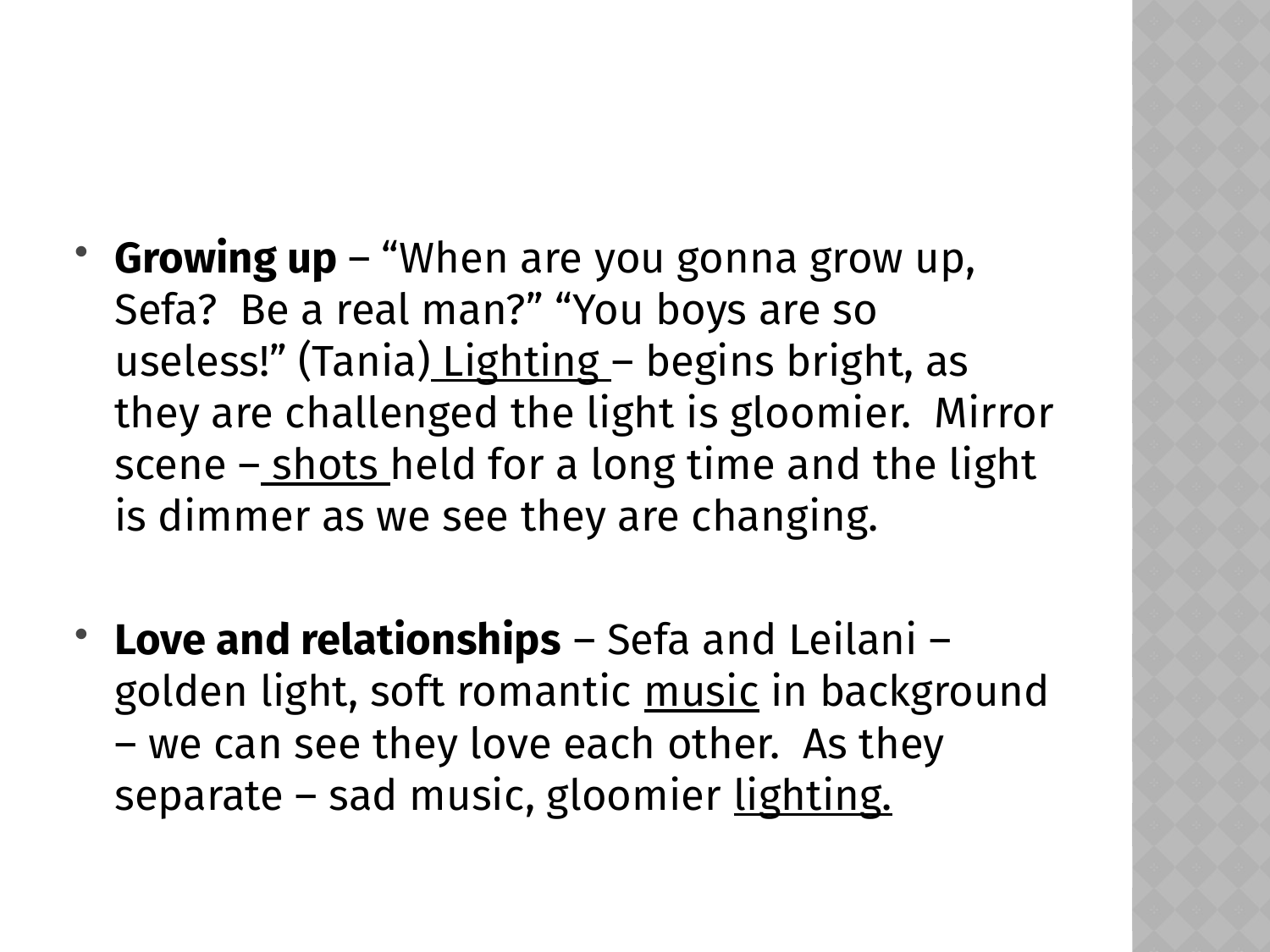

#
Growing up – “When are you gonna grow up, Sefa?  Be a real man?” “You boys are so useless!” (Tania) Lighting – begins bright, as they are challenged the light is gloomier.  Mirror scene – shots held for a long time and the light is dimmer as we see they are changing.

Love and relationships – Sefa and Leilani – golden light, soft romantic music in background – we can see they love each other.  As they separate – sad music, gloomier lighting.